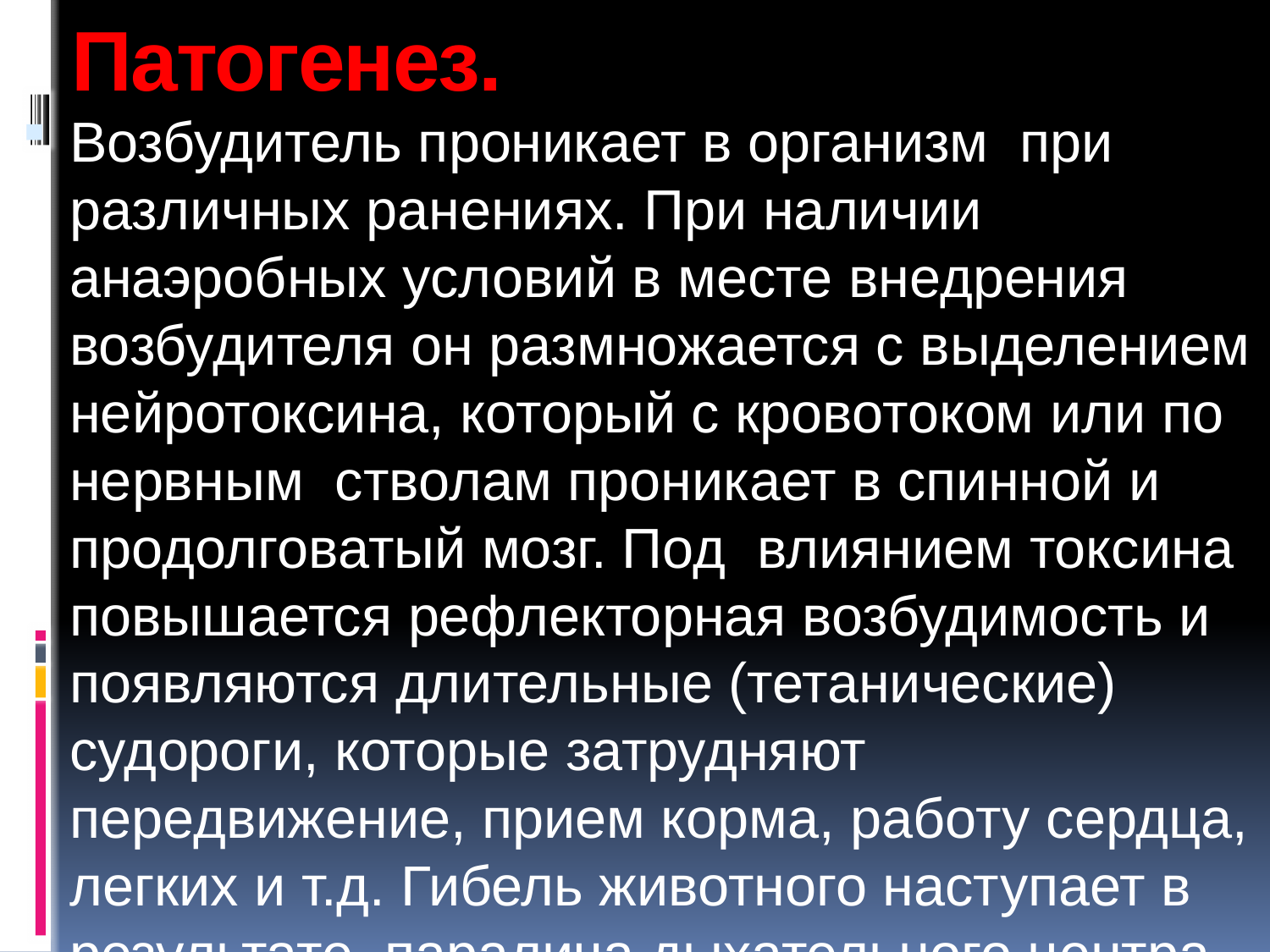

# Патогенез.
Возбудитель проникает в организм  при различных ранениях. При наличии анаэробных условий в месте внедрения возбудителя он размножается с выделением нейротоксина, который с кровотоком или по нервным  стволам проникает в спинной и  продолговатый мозг. Под  влиянием токсина повышается рефлекторная возбудимость и появляются длительные (тетанические) судороги, которые затрудняют передвижение, прием корма, работу сердца, легких и т.д. Гибель животного наступает в результате  паралича дыхательного центра и сердца, асфиксии и нарушения кровообращения